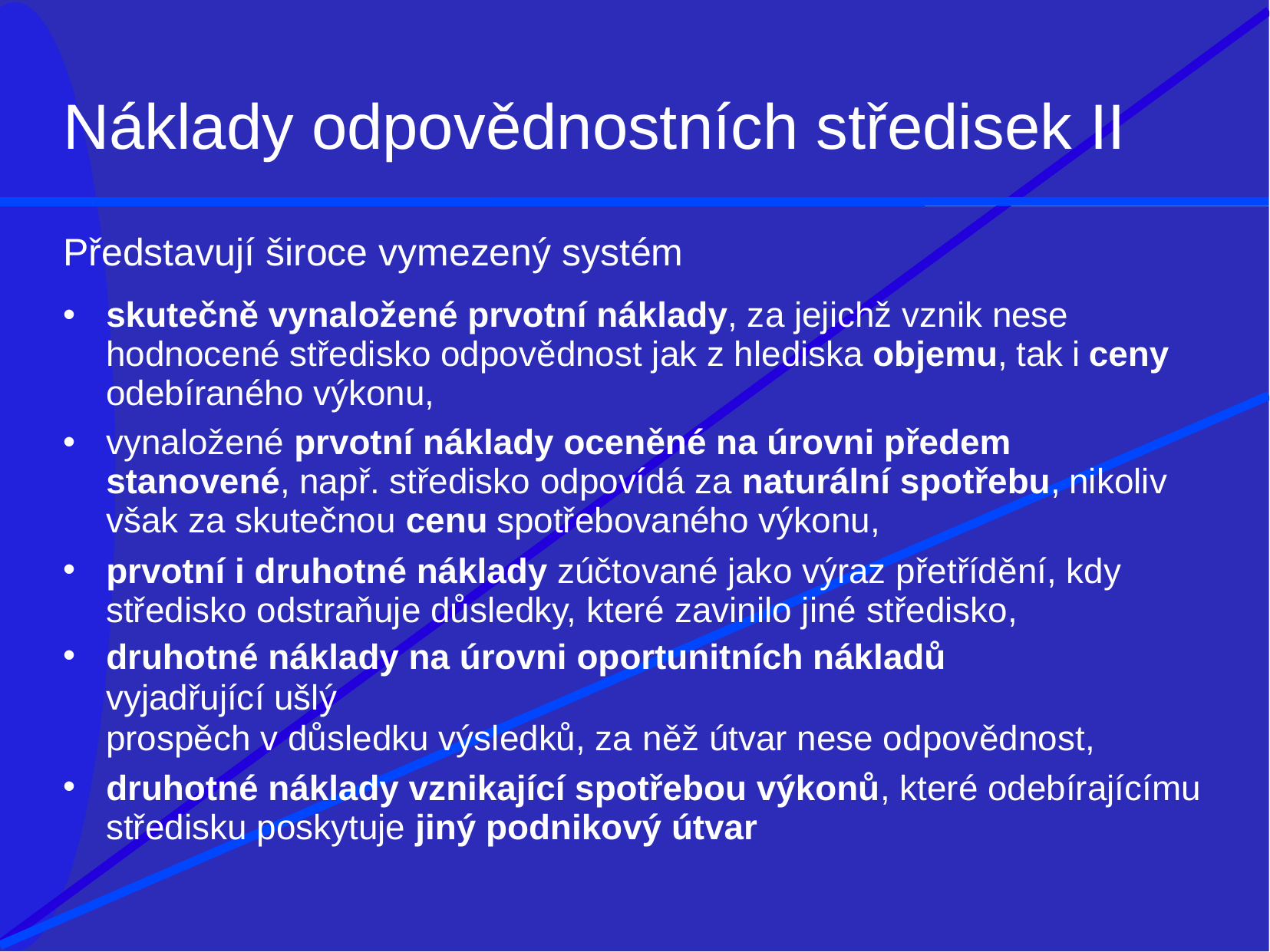

# Náklady odpovědnostních středisek II
Představují široce vymezený systém
skutečně vynaložené prvotní náklady, za jejichž vznik nese hodnocené středisko odpovědnost jak z hlediska objemu, tak i ceny odebíraného výkonu,
vynaložené prvotní náklady oceněné na úrovni předem stanovené, např. středisko odpovídá za naturální spotřebu, nikoliv však za skutečnou cenu spotřebovaného výkonu,
prvotní i druhotné náklady zúčtované jako výraz přetřídění, kdy středisko odstraňuje důsledky, které zavinilo jiné středisko,
druhotné náklady na úrovni oportunitních nákladů	vyjadřující ušlý
prospěch v důsledku výsledků, za něž útvar nese odpovědnost,
druhotné náklady vznikající spotřebou výkonů, které odebírajícímu středisku poskytuje jiný podnikový útvar